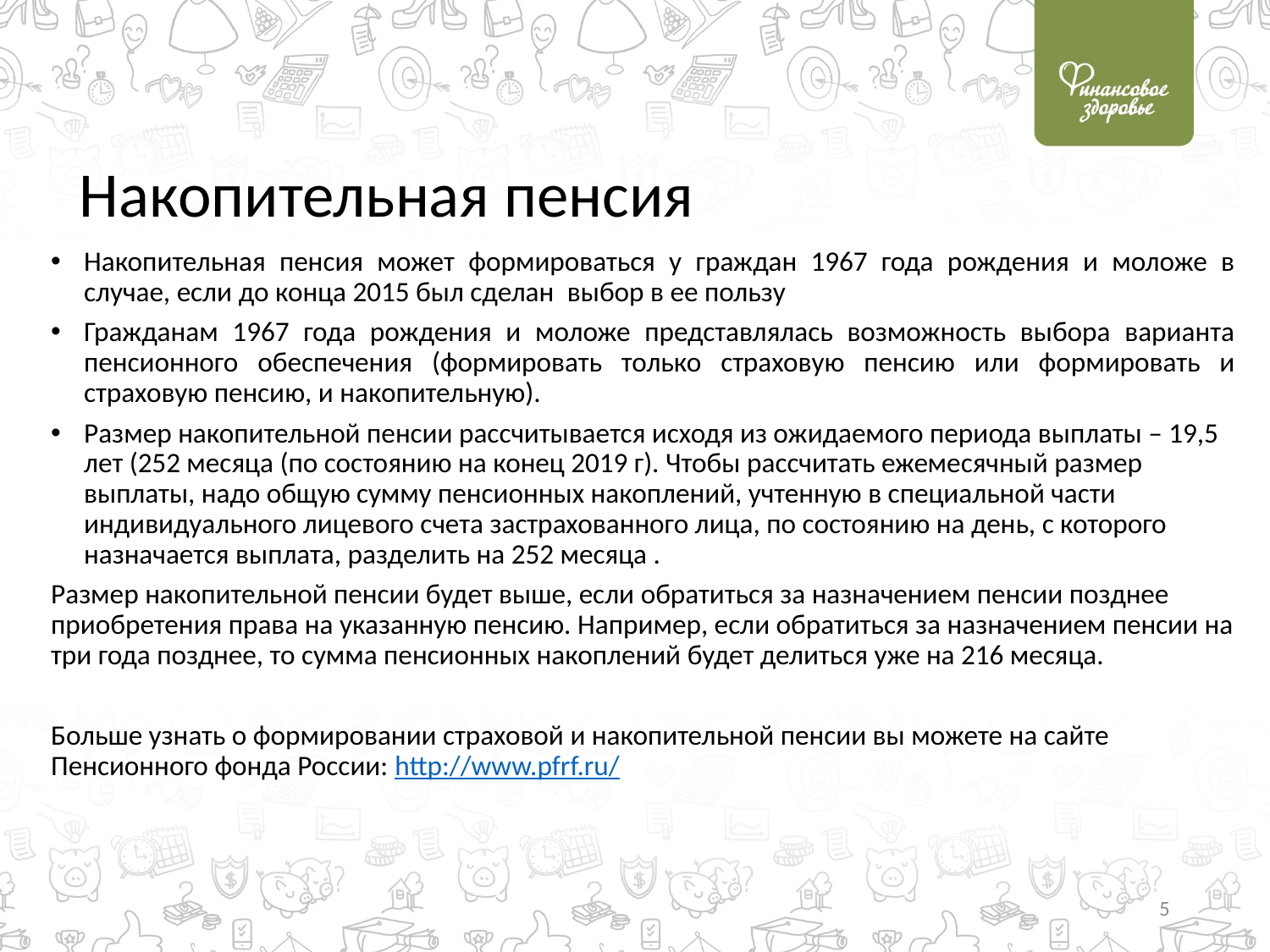

# Накопительная пенсия
Накопительная пенсия может формироваться у граждан 1967 года рождения и моложе в случае, если до конца 2015 был сделан  выбор в ее пользу
Гражданам 1967 года рождения и моложе представлялась возможность выбора варианта пенсионного обеспечения (формировать только страховую пенсию или формировать и страховую пенсию, и накопительную).
Размер накопительной пенсии рассчитывается исходя из ожидаемого периода выплаты – 19,5 лет (252 месяца (по состоянию на конец 2019 г). Чтобы рассчитать ежемесячный размер выплаты, надо общую сумму пенсионных накоплений, учтенную в специальной части индивидуального лицевого счета застрахованного лица, по состоянию на день, с которого назначается выплата, разделить на 252 месяца .
Размер накопительной пенсии будет выше, если обратиться за назначением пенсии позднее приобретения права на указанную пенсию. Например, если обратиться за назначением пенсии на три года позднее, то сумма пенсионных накоплений будет делиться уже на 216 месяца.

Больше узнать о формировании страховой и накопительной пенсии вы можете на сайте Пенсионного фонда России: http://www.pfrf.ru/

5